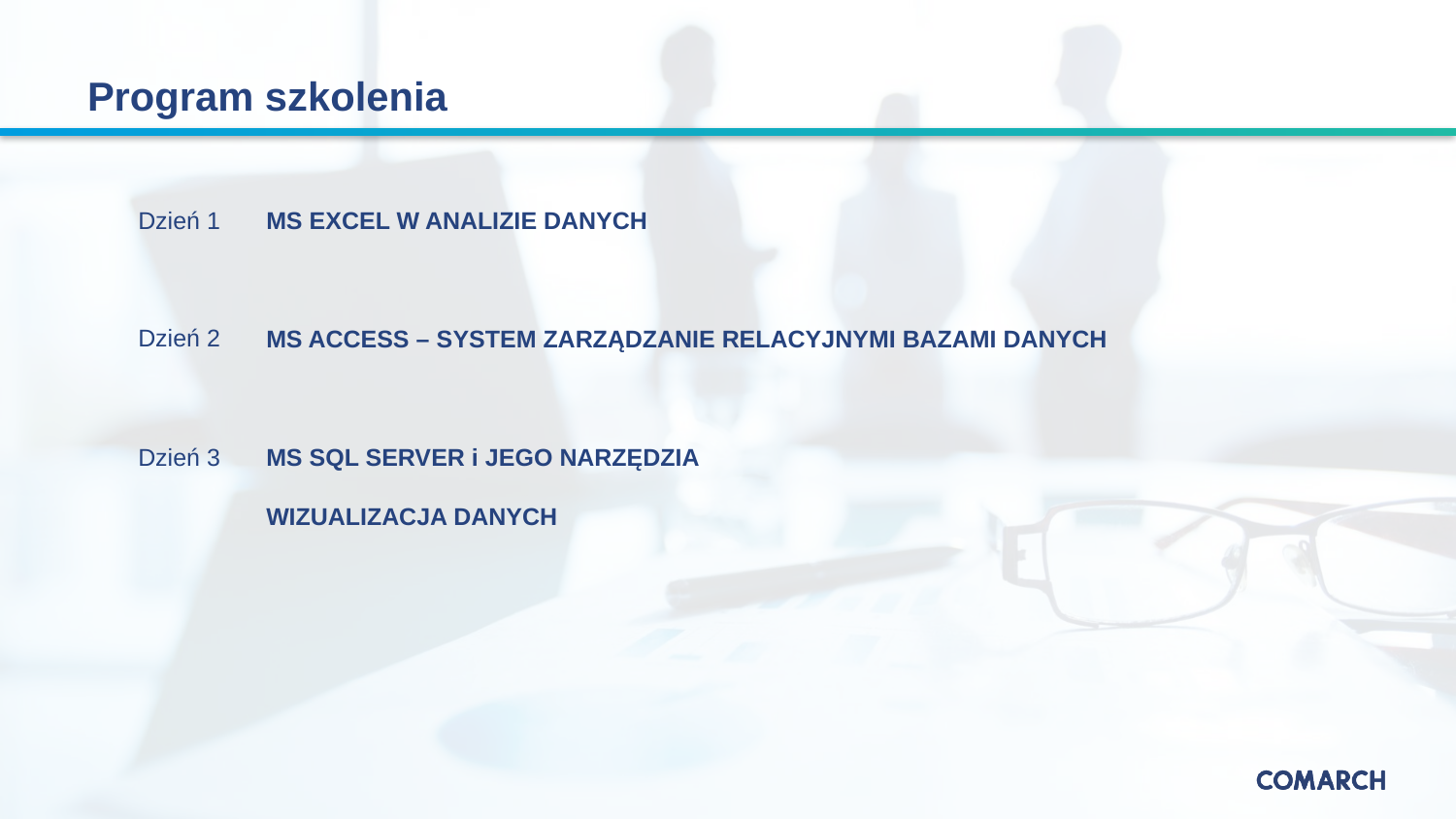

# Program szkolenia
Dzień 1
MS EXCEL W ANALIZIE DANYCH

Dzień 2
MS ACCESS – SYSTEM ZARZĄDZANIE RELACYJNYMI BAZAMI DANYCH

Dzień 3
MS SQL SERVER i JEGO NARZĘDZIA

WIZUALIZACJA DANYCH